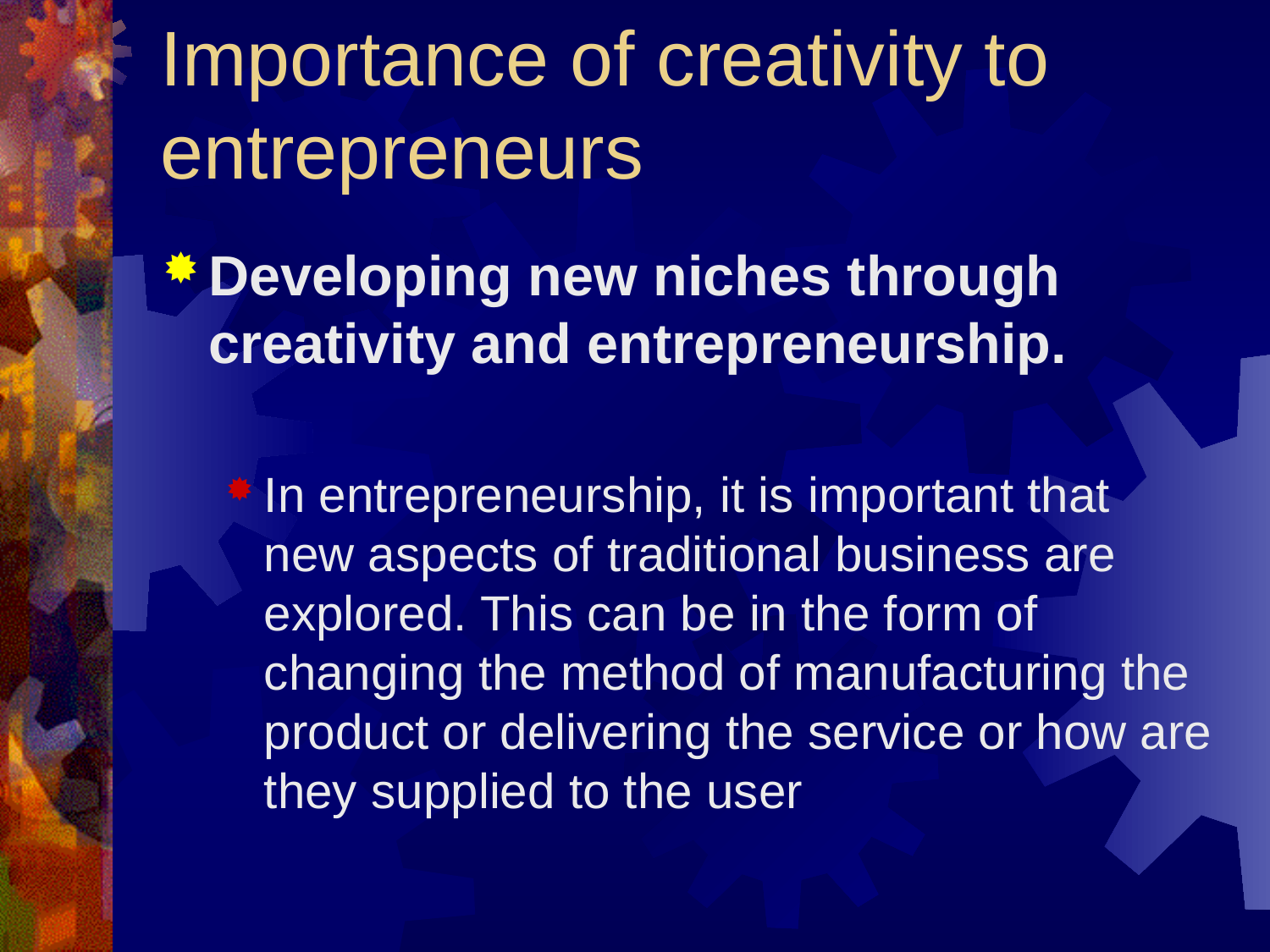

# Importance of creativity to entrepreneurs
Developing new niches through creativity and entrepreneurship.

In entrepreneurship, it is important that new aspects of traditional business are explored. This can be in the form of changing the method of manufacturing the product or delivering the service or how are they supplied to the user